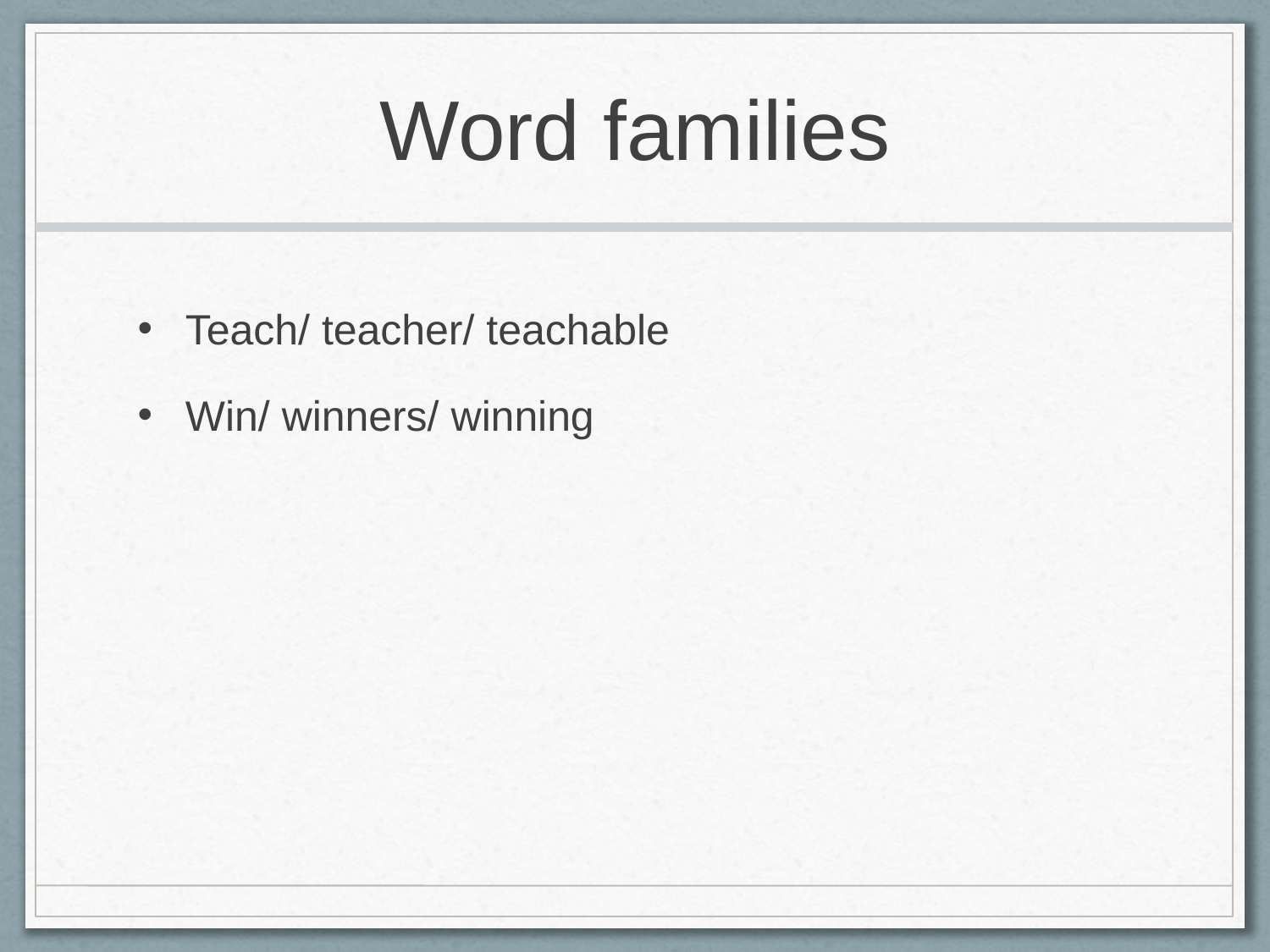

# Word families
Teach/ teacher/ teachable
Win/ winners/ winning